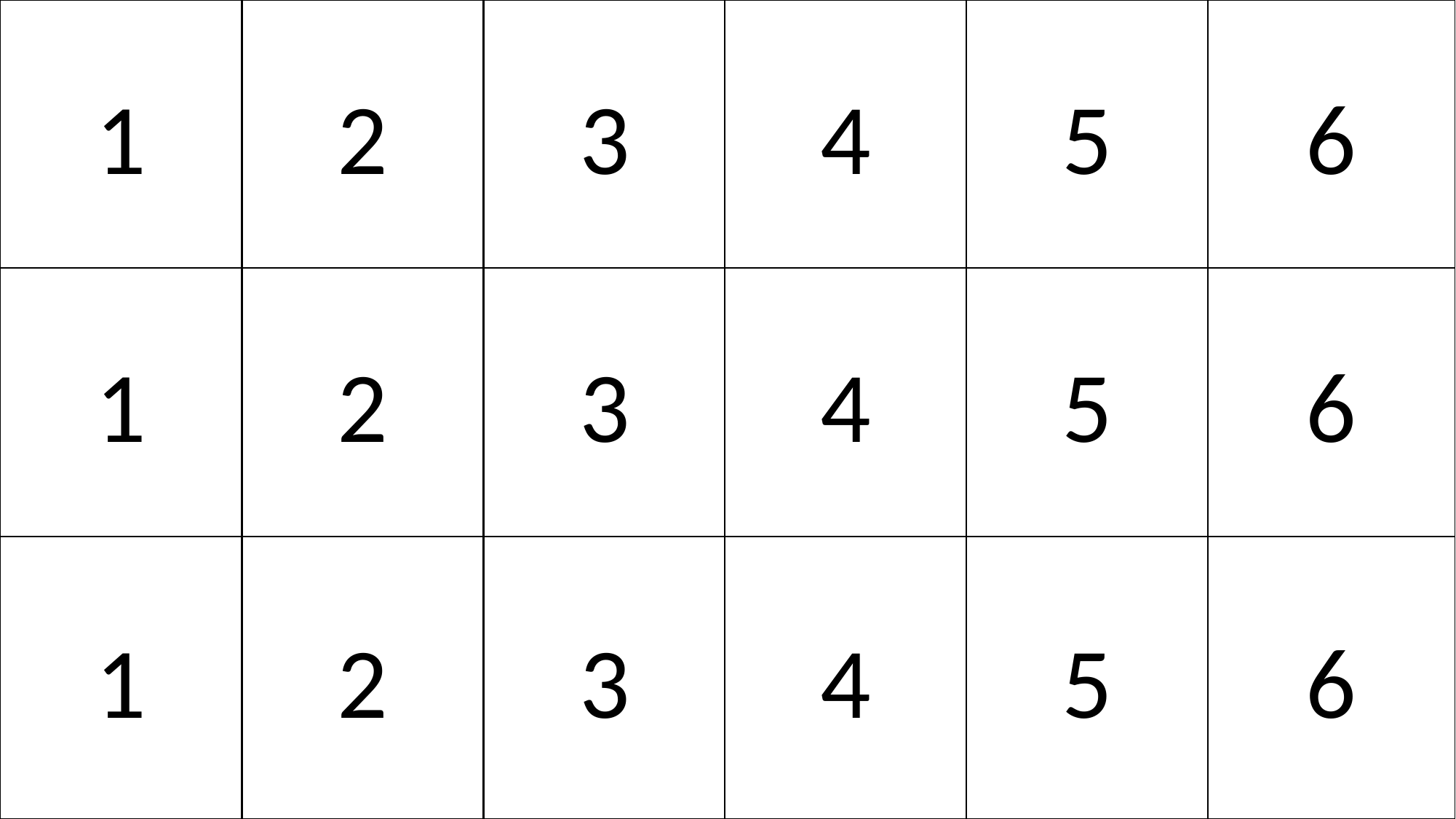

1
2
3
4
5
6
1
2
3
4
5
6
1
2
3
4
5
6